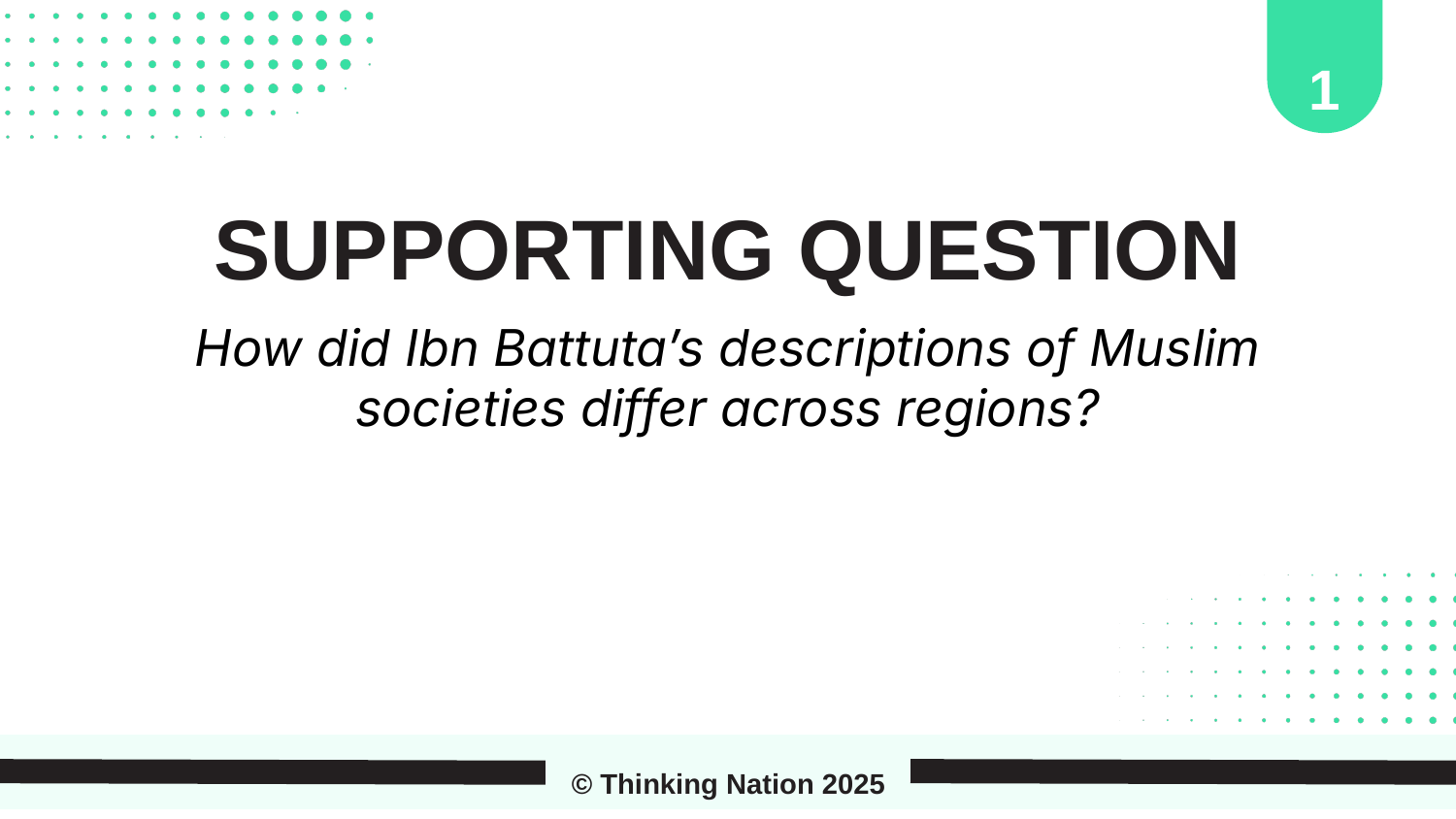

1
SUPPORTING QUESTION
How did Ibn Battuta’s descriptions of Muslim societies differ across regions?

© Thinking Nation 2025